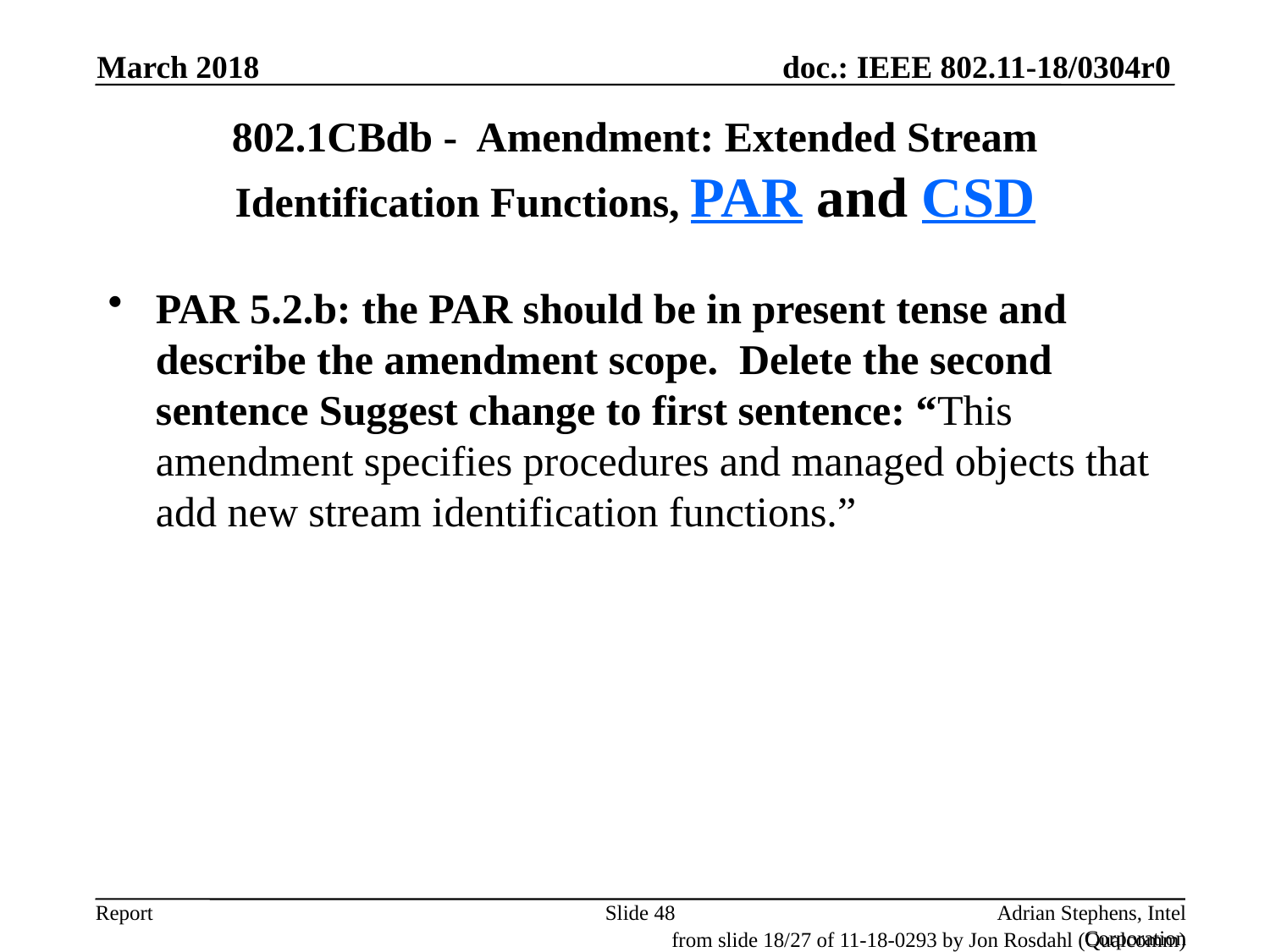

March 2018
# 802.1CBdb -  Amendment: Extended Stream Identification Functions, PAR and CSD
PAR 5.2.b: the PAR should be in present tense and describe the amendment scope.  Delete the second sentence Suggest change to first sentence: “This amendment specifies procedures and managed objects that add new stream identification functions.”
Slide 48
Adrian Stephens, Intel Corporation
from slide 18/27 of 11-18-0293 by Jon Rosdahl (Qualcomm)